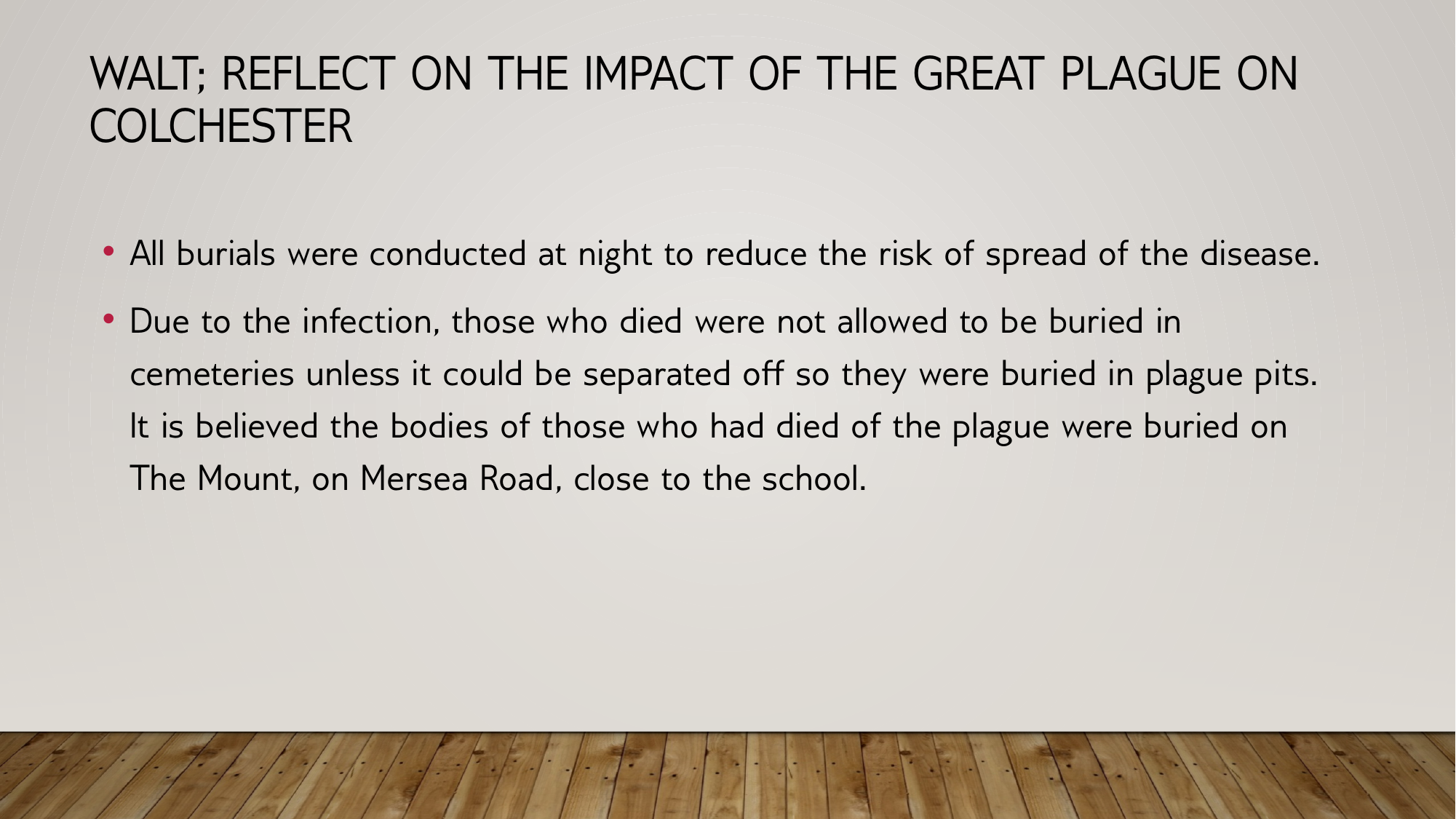

WALT; reflect on the impact of the Great Plague on Colchester
All burials were conducted at night to reduce the risk of spread of the disease.
Due to the infection, those who died were not allowed to be buried in cemeteries unless it could be separated off so they were buried in plague pits. It is believed the bodies of those who had died of the plague were buried on The Mount, on Mersea Road, close to the school.